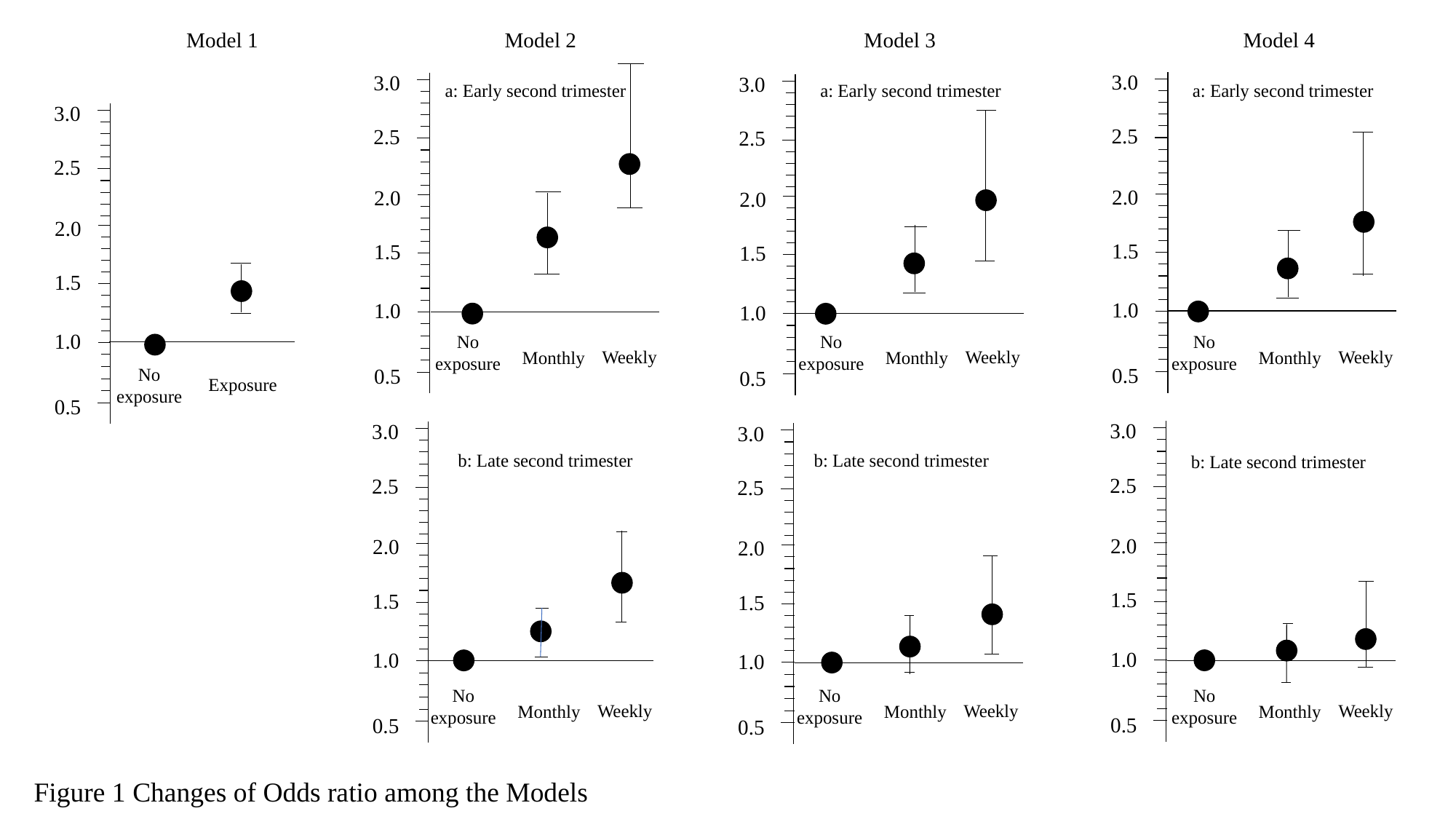

Model 3
Model 4
Model 1
Model 2
3.0
2.5
2.0
1.5
1.0
0.5
3.0
2.5
2.0
1.5
1.0
0.5
3.0
2.5
2.0
1.5
1.0
0.5
a: Early second trimester
a: Early second trimester
a: Early second trimester
3.0
2.5
2.0
1.5
1.0
0.5

No
exposure

Weekly
Monthly
No
exposure

Weekly
Monthly
No
exposure

Weekly
Monthly

No
exposure
Exposure
3.0
2.5
2.0
1.5
1.0
0.5
3.0
2.5
2.0
1.5
1.0
0.5
3.0
2.5
2.0
1.5
1.0
0.5
b: Late second trimester
b: Late second trimester
b: Late second trimester

No
exposure

Weekly
Monthly
No
exposure

Weekly
Monthly
No
exposure

Weekly
Monthly
Figure 1 Changes of Odds ratio among the Models